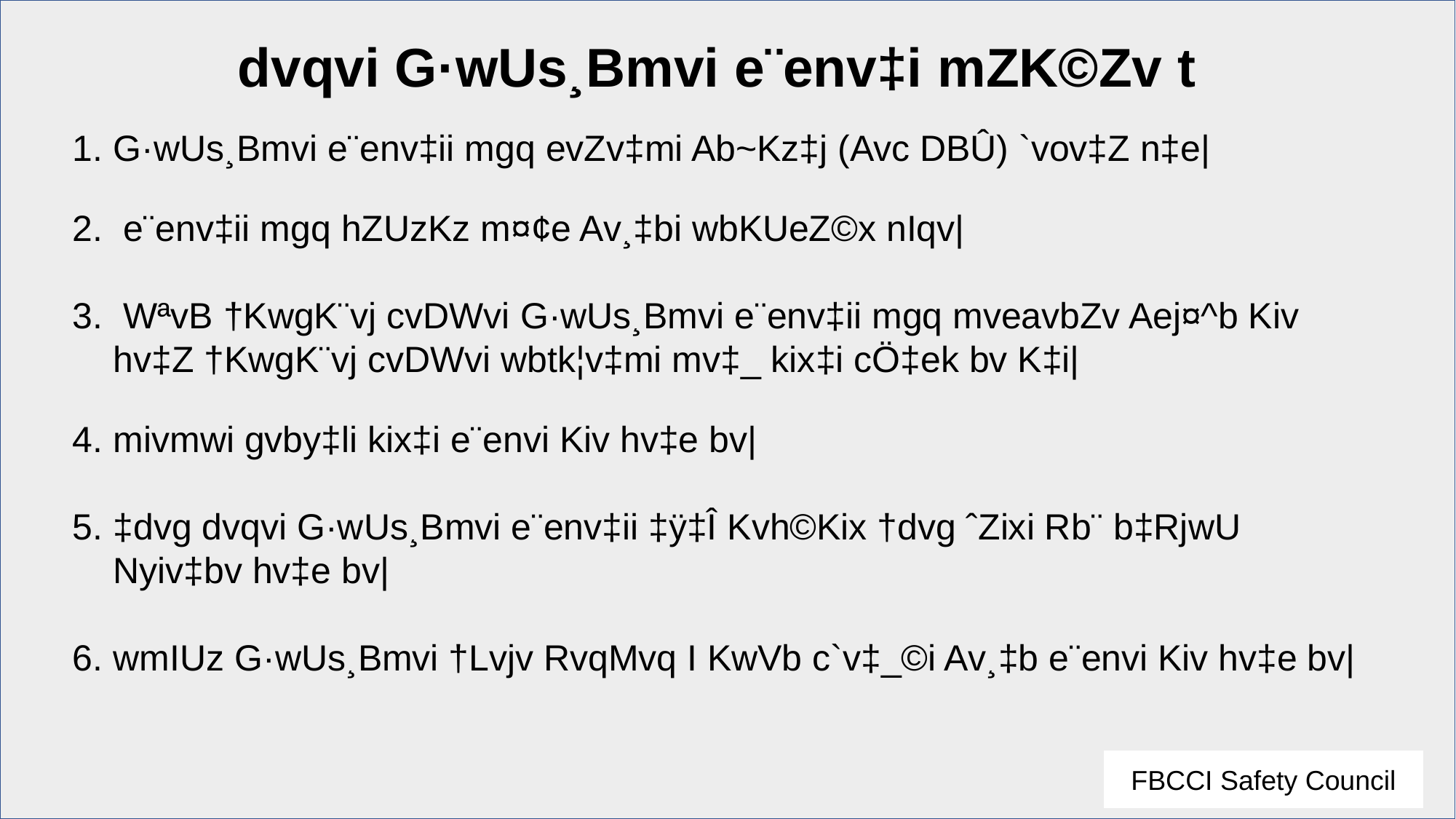

dvqvi G·wUs¸Bmvi e¨env‡i mZK©Zv t
G·wUs¸Bmvi e¨env‡ii mgq evZv‡mi Ab~Kz‡j (Avc DBÛ) `vov‡Z n‡e|

2.  e¨env‡ii mgq hZUzKz m¤¢e Av¸‡bi wbKUeZ©x nIqv|

3.  WªvB †KwgK¨vj cvDWvi G·wUs¸Bmvi e¨env‡ii mgq mveavbZv Aej¤^b Kiv hv‡Z †KwgK¨vj cvDWvi wbtk¦v‡mi mv‡_ kix‡i cÖ‡ek bv K‡i|

mivmwi gvby‡li kix‡i e¨envi Kiv hv‡e bv|

‡dvg dvqvi G·wUs¸Bmvi e¨env‡ii ‡ÿ‡Î Kvh©Kix †dvg ˆZixi Rb¨ b‡RjwU  Nyiv‡bv hv‡e bv|

wmIUz G·wUs¸Bmvi †Lvjv RvqMvq I KwVb c`v‡_©i Av¸‡b e¨envi Kiv hv‡e bv|

#

FBCCI Safety Council